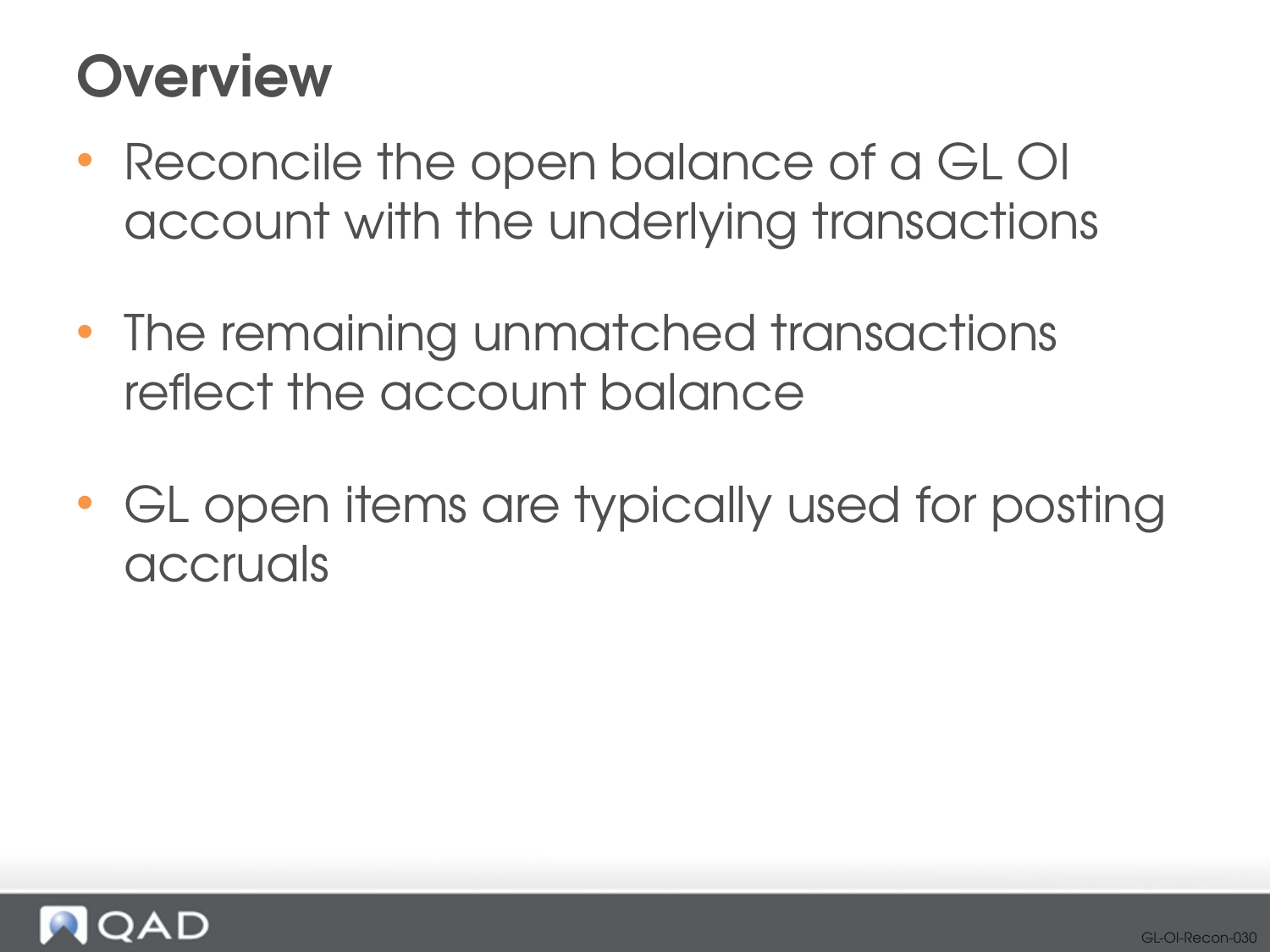

# Overview
Reconcile the open balance of a GL OI account with the underlying transactions
The remaining unmatched transactions reflect the account balance
GL open items are typically used for posting accruals

GL-OI-Recon-030